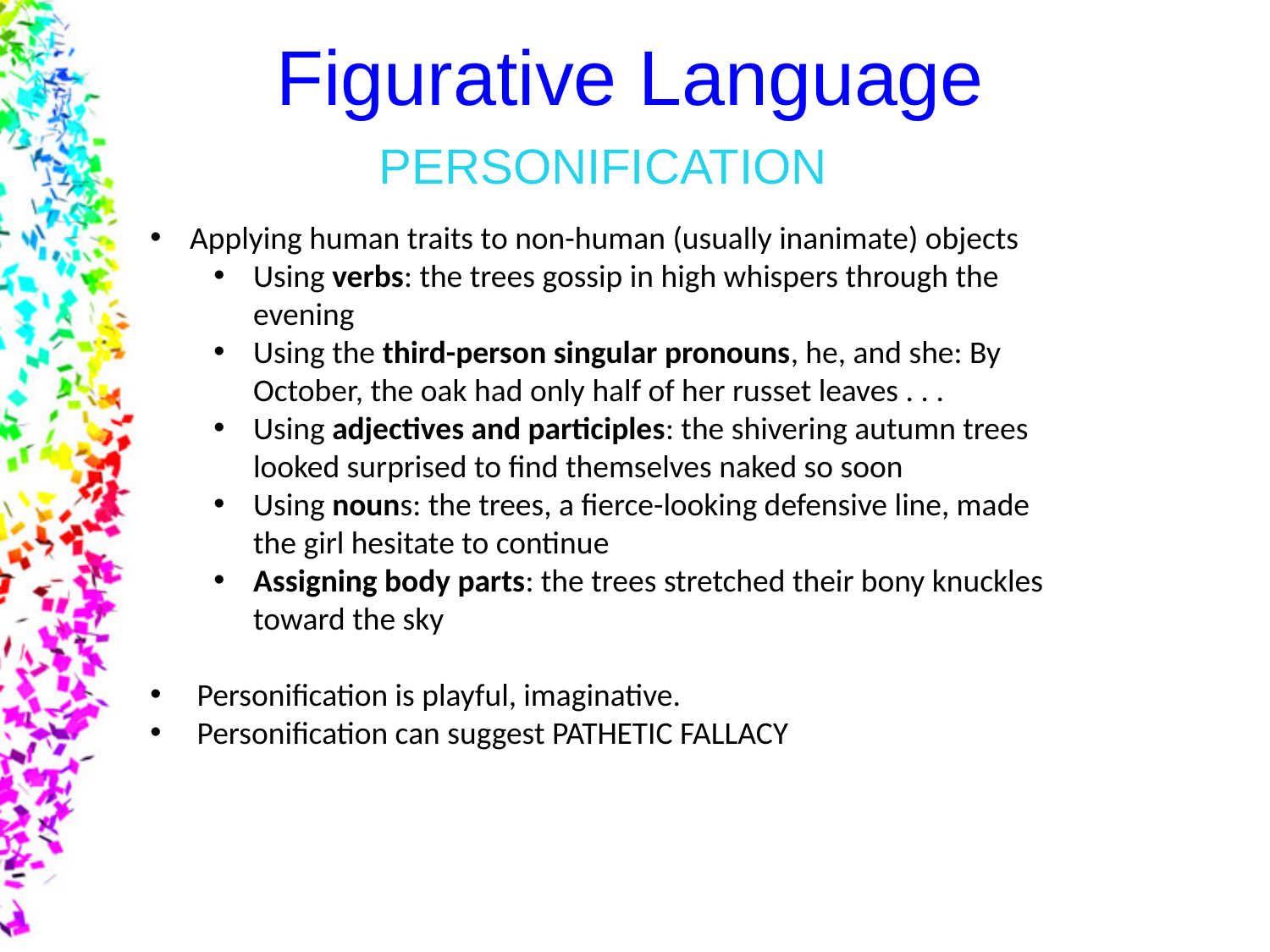

Figurative Language
PERSONIFICATION
Applying human traits to non-human (usually inanimate) objects
Using verbs: the trees gossip in high whispers through the evening
Using the third-person singular pronouns, he, and she: By October, the oak had only half of her russet leaves . . .
Using adjectives and participles: the shivering autumn trees looked surprised to find themselves naked so soon
Using nouns: the trees, a fierce-looking defensive line, made the girl hesitate to continue
Assigning body parts: the trees stretched their bony knuckles toward the sky

 Personification is playful, imaginative.
 Personification can suggest PATHETIC FALLACY